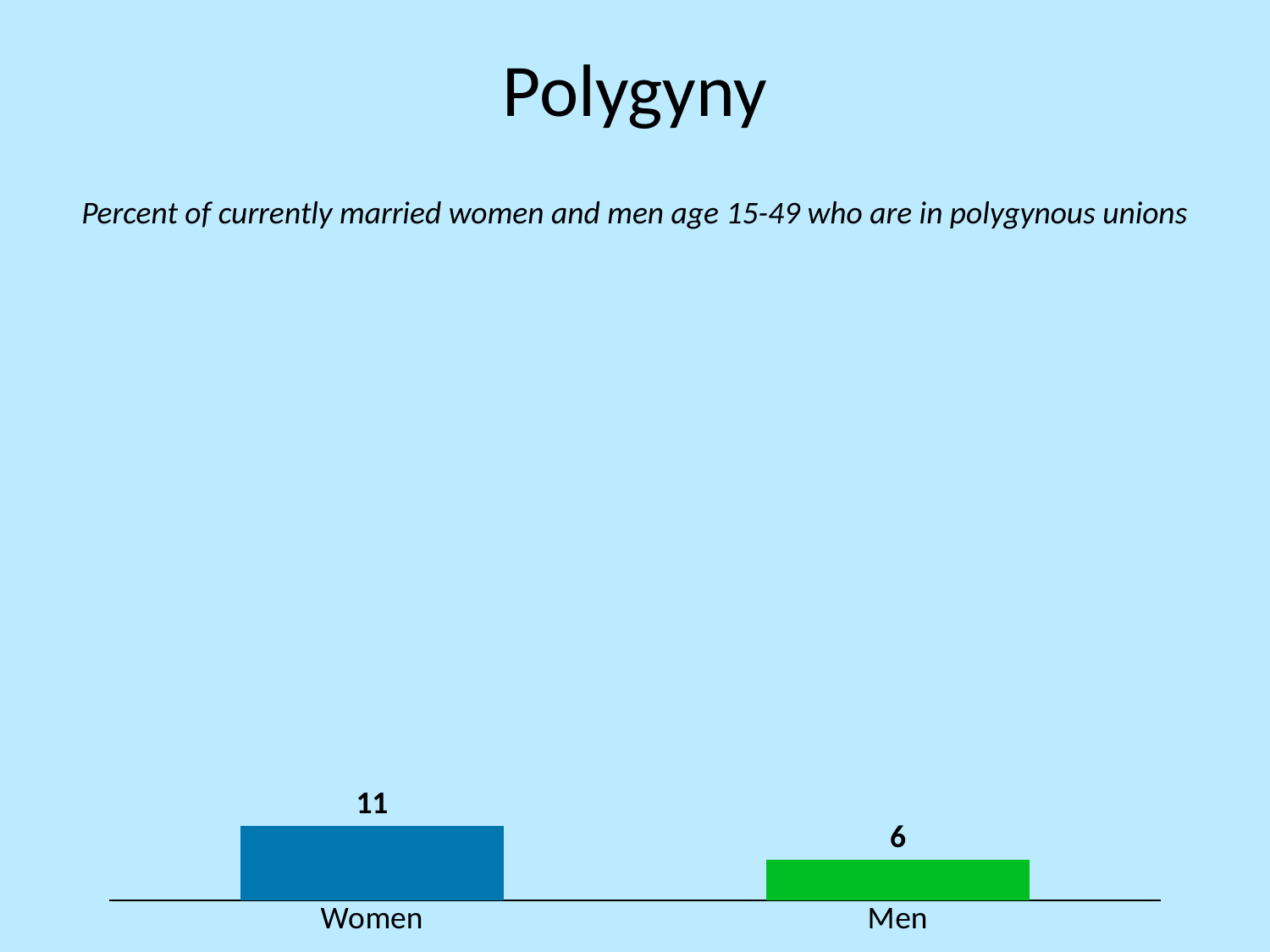

# Polygyny
Percent of currently married women and men age 15-49 who are in polygynous unions

### Chart

| Category | Column1 |
|---|---|
| Women | 11.0 |
| Men | 6.0 |